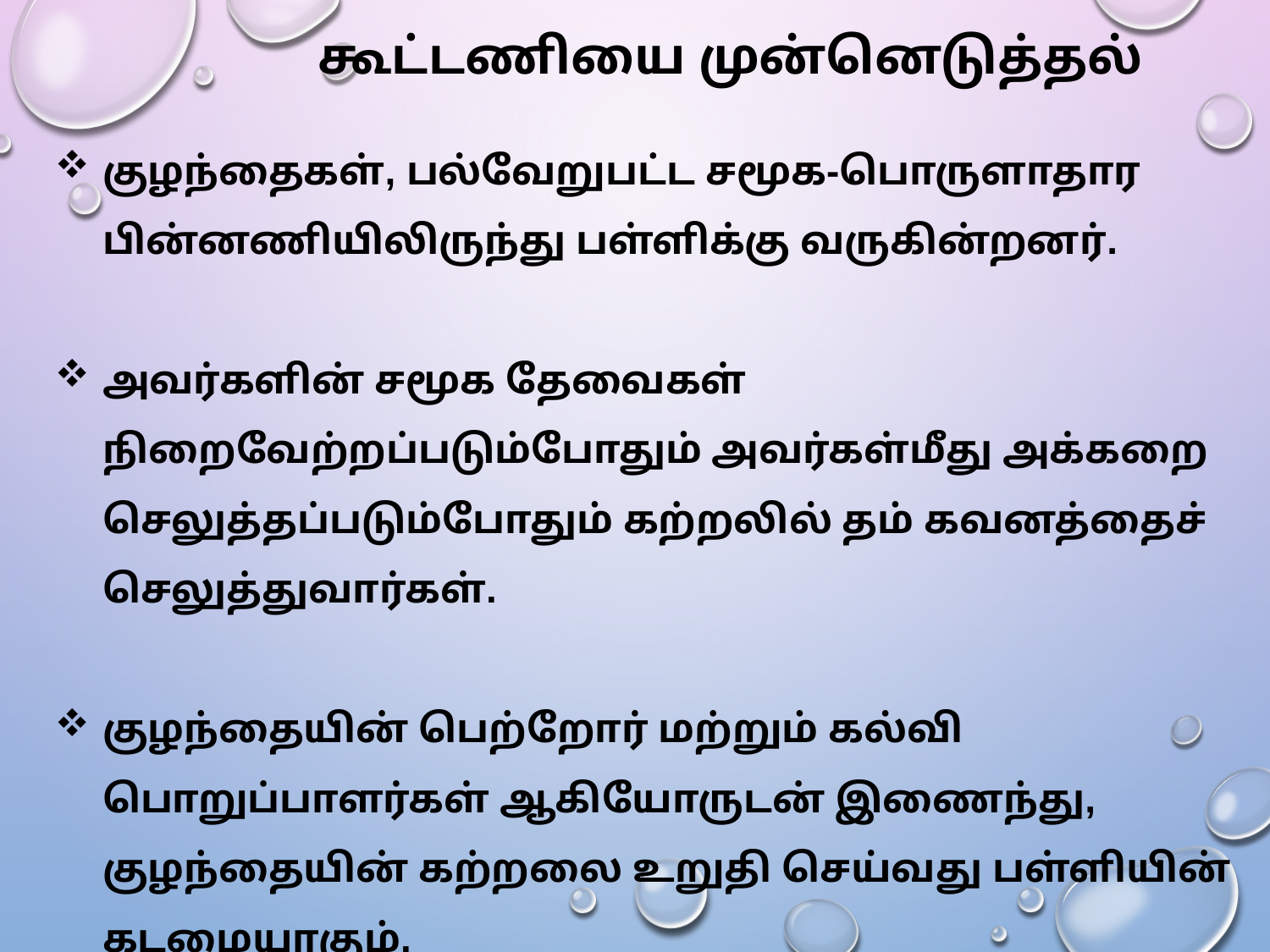

கூட்டணியை முன்னெடுத்தல்
குழந்தைகள், பல்வேறுபட்ட சமூக-பொருளாதார பின்னணியிலிருந்து பள்ளிக்கு வருகின்றனர்.

அவர்களின் சமூக தேவைகள் நிறைவேற்றப்படும்போதும் அவர்கள்மீது அக்கறை செலுத்தப்படும்போதும் கற்றலில் தம் கவனத்தைச்  செலுத்துவார்கள்.

குழந்தையின் பெற்றோர் மற்றும் கல்வி பொறுப்பாளர்கள் ஆகியோருடன் இணைந்து, குழந்தையின் கற்றலை உறுதி செய்வது பள்ளியின் கடமையாகும்.